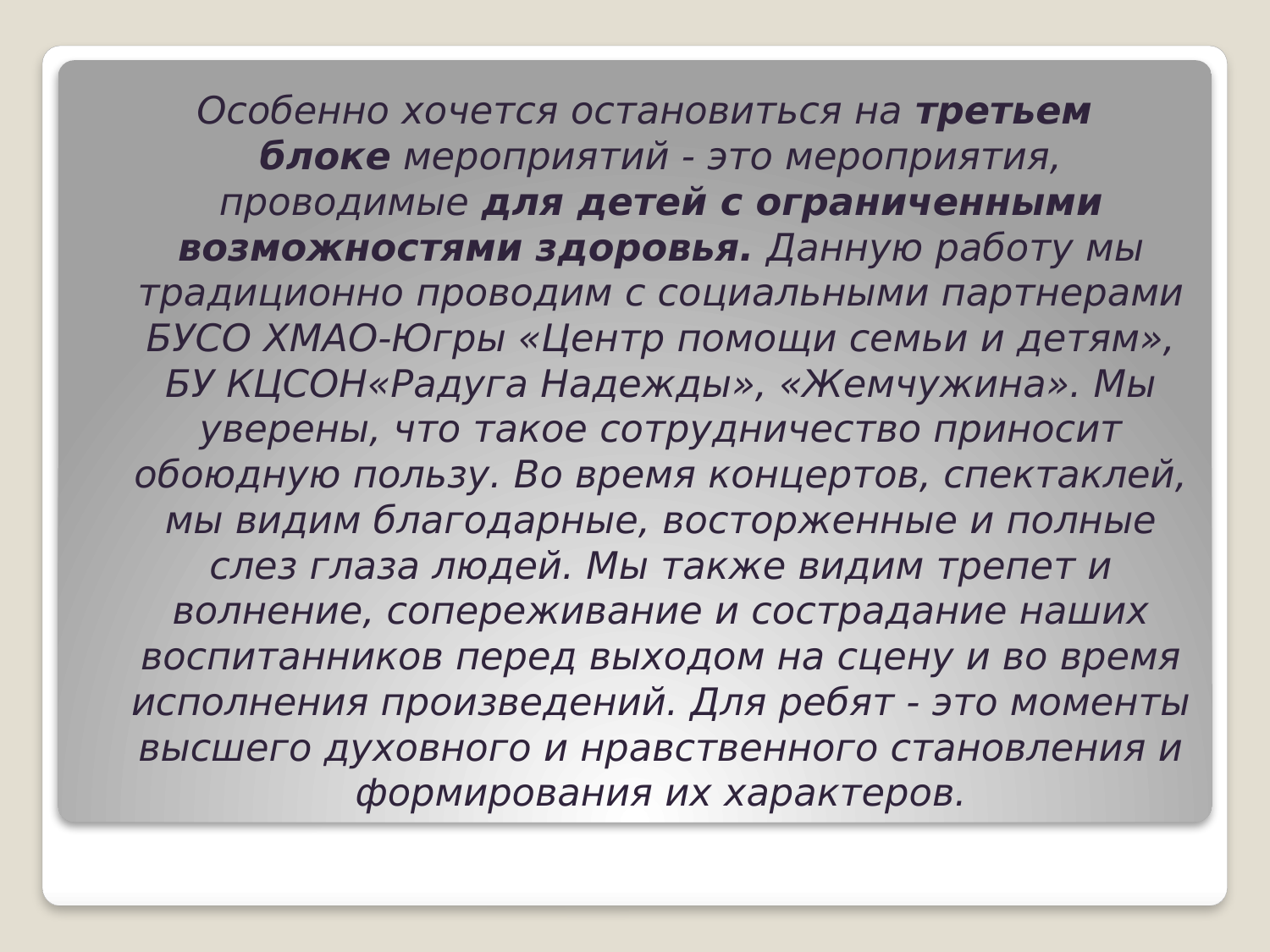

Особенно хочется остановиться на третьем блоке мероприятий - это мероприятия, проводимые для детей с ограниченными возможностями здоровья. Данную работу мы традиционно проводим с социальными партнерами БУСО ХМАО-Югры «Центр помощи семьи и детям», БУ КЦСОН«Радуга Надежды», «Жемчужина». Мы уверены, что такое сотрудничество приносит обоюдную пользу. Во время концертов, спектаклей, мы видим благодарные, восторженные и полные слез глаза людей. Мы также видим трепет и волнение, сопереживание и сострадание наших воспитанников перед выходом на сцену и во время исполнения произведений. Для ребят - это моменты высшего духовного и нравственного становления и формирования их характеров.